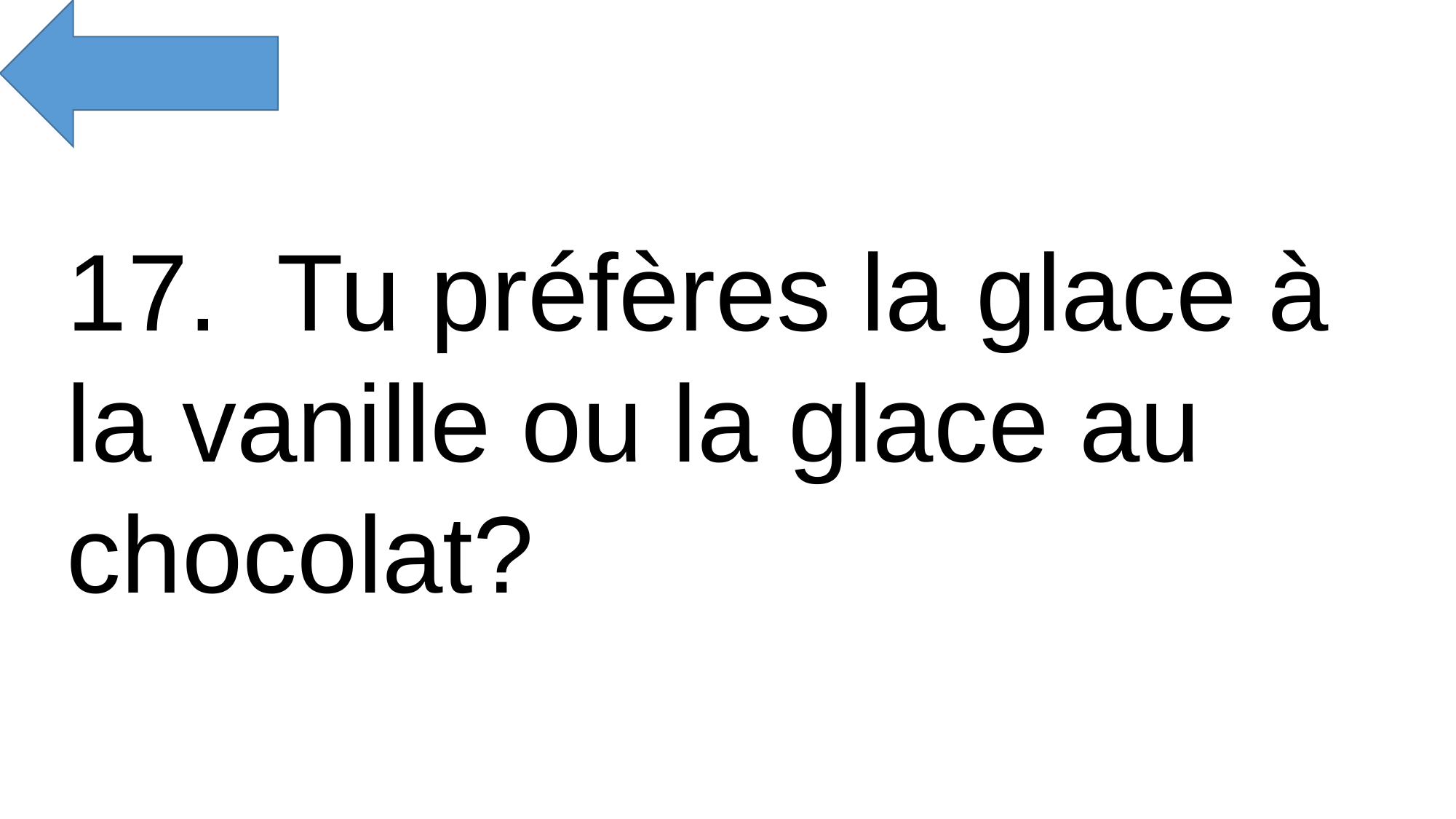

17.  Tu préfères la glace à la vanille ou la glace au chocolat?